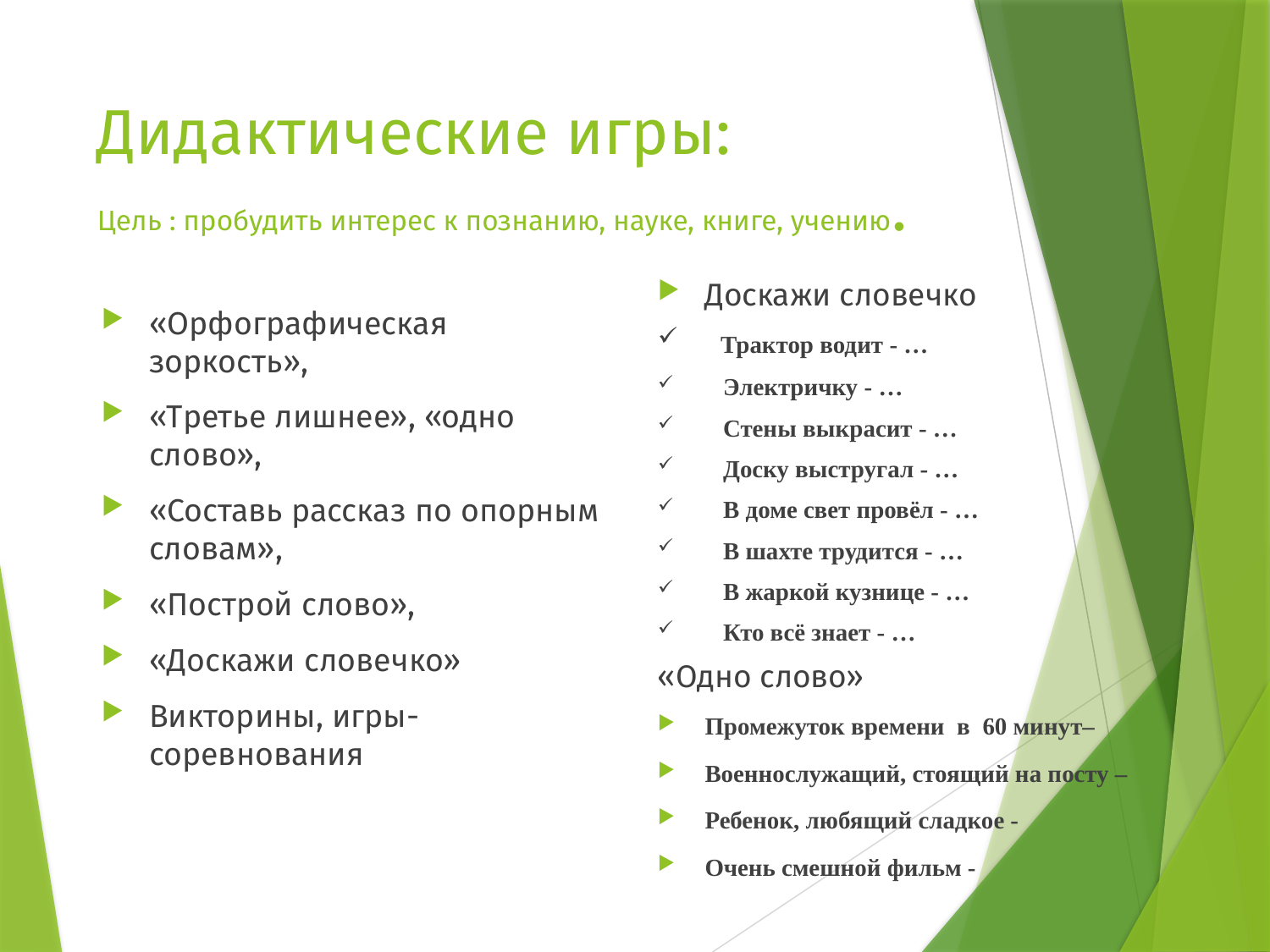

# Дидактические игры: Цель : пробудить интерес к познанию, науке, книге, учению.
Доскажи словечко
  Трактор водит - …
   Электричку - …
   Стены выкрасит - …
   Доску выстругал - …
   В доме свет провёл - …
   В шахте трудится - …
   В жаркой кузнице - …
   Кто всё знает - …
«Одно слово»
Промежуток времени  в  60 минут–
Военнослужащий, стоящий на посту –
Ребенок, любящий сладкое -
Очень смешной фильм -

«Орфографическая зоркость»,
«Третье лишнее», «одно слово»,
«Составь рассказ по опорным словам»,
«Построй слово»,
«Доскажи словечко»
Викторины, игры-соревнования